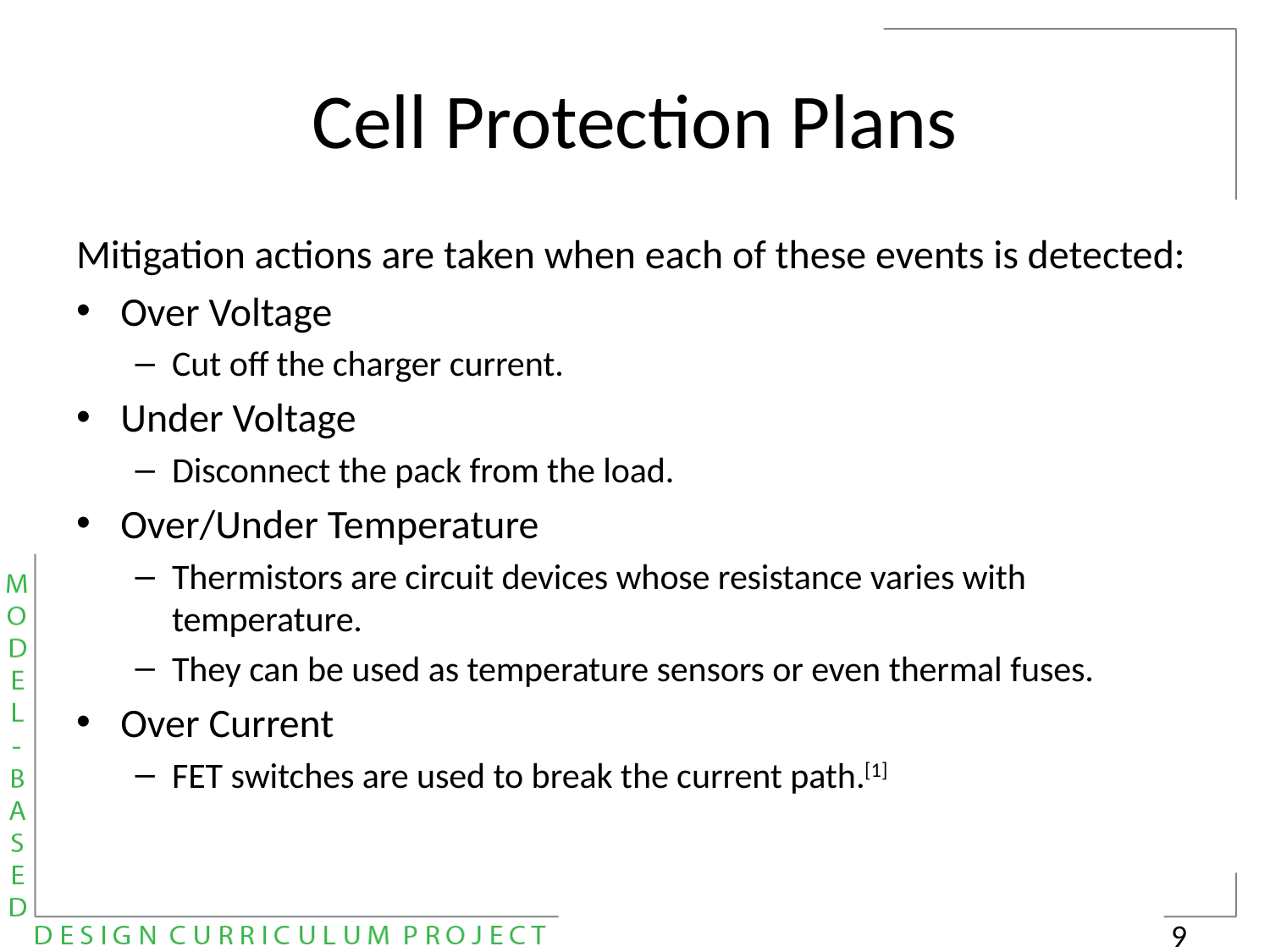

# Cell Protection Plans
Mitigation actions are taken when each of these events is detected:
Over Voltage
Cut off the charger current.
Under Voltage
Disconnect the pack from the load.
Over/Under Temperature
Thermistors are circuit devices whose resistance varies with temperature.
They can be used as temperature sensors or even thermal fuses.
Over Current
FET switches are used to break the current path.[1]